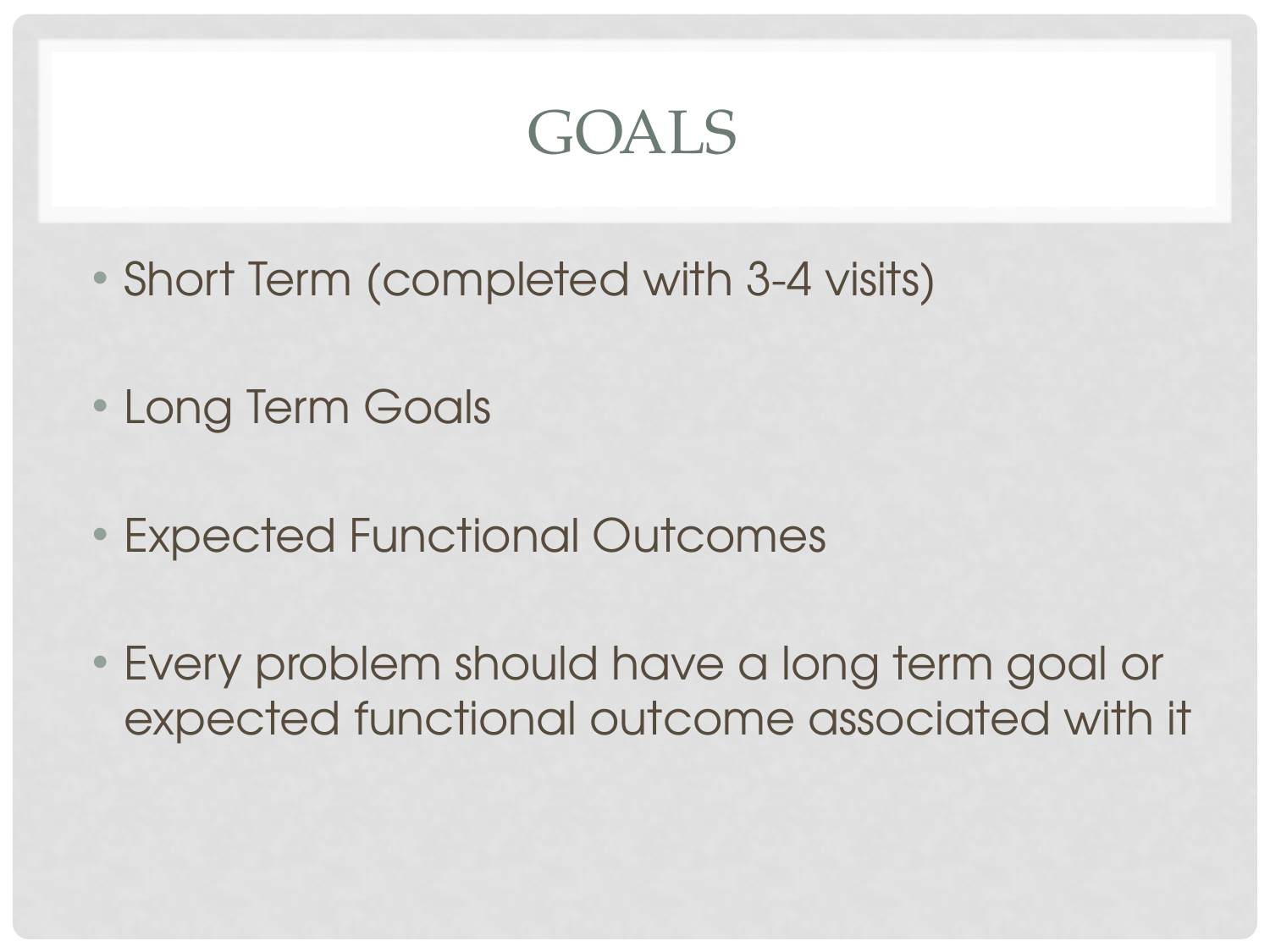

# Goals
Short Term (completed with 3-4 visits)

Long Term Goals

Expected Functional Outcomes

Every problem should have a long term goal or expected functional outcome associated with it